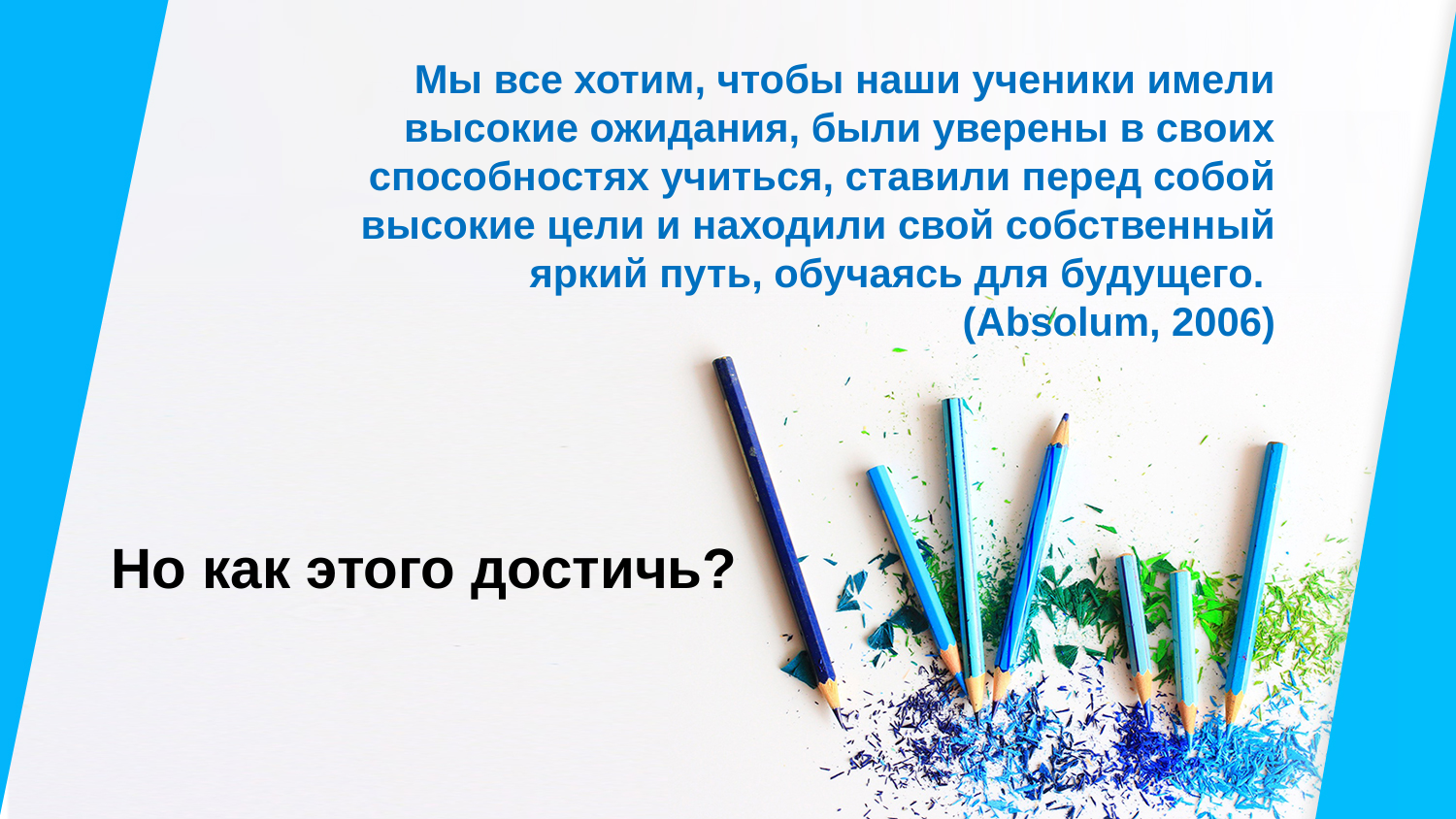

Мы все хотим, чтобы наши ученики имели высокие ожидания, были уверены в своих способностях учиться, ставили перед собой высокие цели и находили свой собственный яркий путь, обучаясь для будущего.
(Absolum, 2006)

Но как этого достичь?